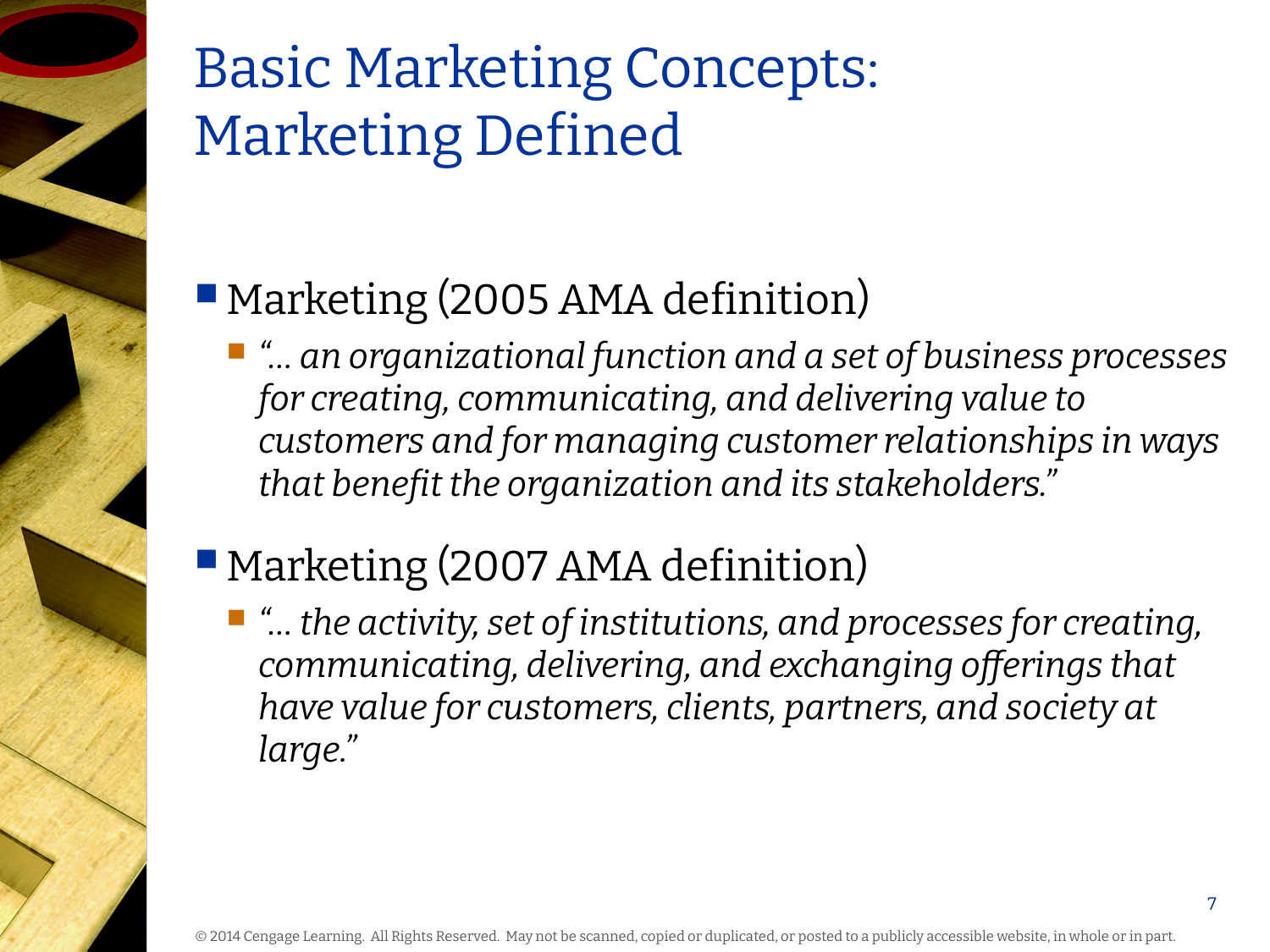

# Basic Marketing Concepts: Marketing Defined

Marketing (2005 AMA definition)
“… an organizational function and a set of business processes for creating, communicating, and delivering value to customers and for managing customer relationships in ways that benefit the organization and its stakeholders.”
Marketing (2007 AMA definition)
“… the activity, set of institutions, and processes for creating, communicating, delivering, and exchanging offerings that have value for customers, clients, partners, and society at large.”

7